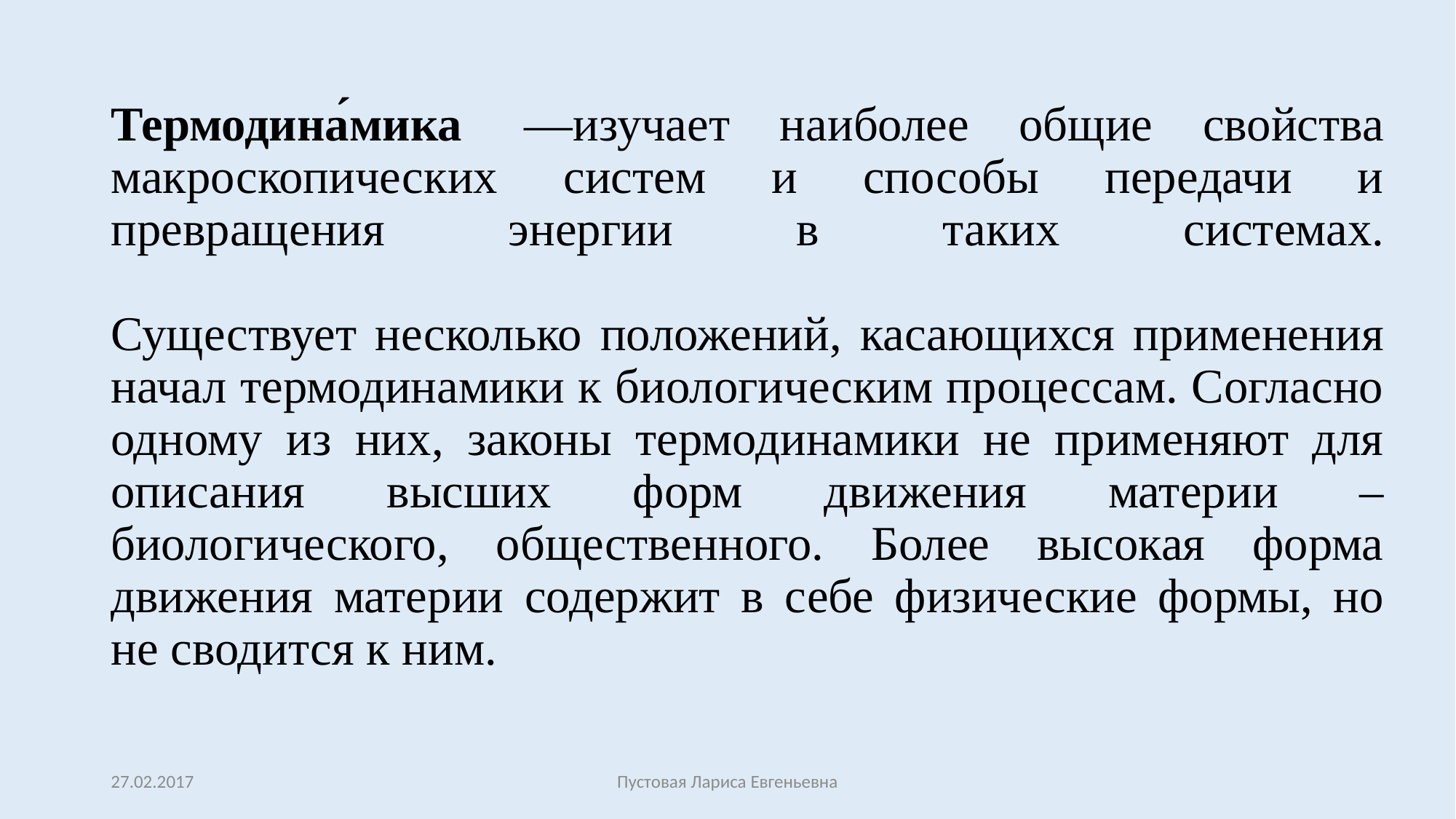

# Термодина́мика  —изучает наиболее общие свойства макроскопических систем и способы передачи и превращения энергии в таких системах. Существует несколько положений, касающихся применения начал термодинамики к биологическим процессам. Согласно одному из них, законы термодинамики не применяют для описания высших форм движения материи – биологического, общественного. Более высокая форма движения материи содержит в себе физические формы, но не сводится к ним.
27.02.2017
Пустовая Лариса Евгеньевна